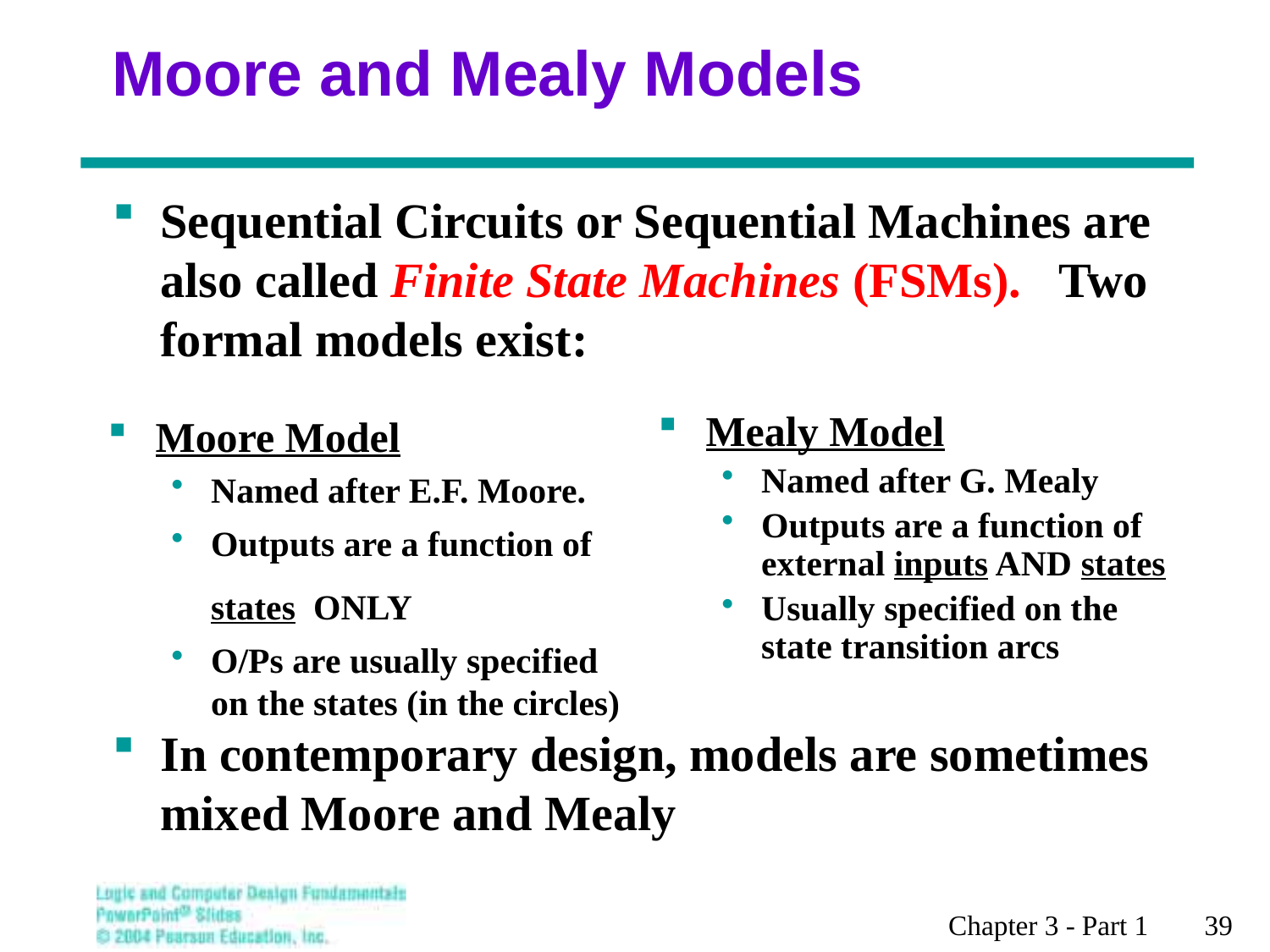

# Moore and Mealy Models
Sequential Circuits or Sequential Machines are also called Finite State Machines (FSMs).   Two formal models exist:

In contemporary design, models are sometimes mixed Moore and Mealy
Moore Model
Named after E.F. Moore.
Outputs are a function of states  ONLY
O/Ps are usually specified on the states (in the circles)
Mealy Model
Named after G. Mealy
Outputs are a function of external inputs AND states
Usually specified on the state transition arcs
Chapter 3 - Part 1        39